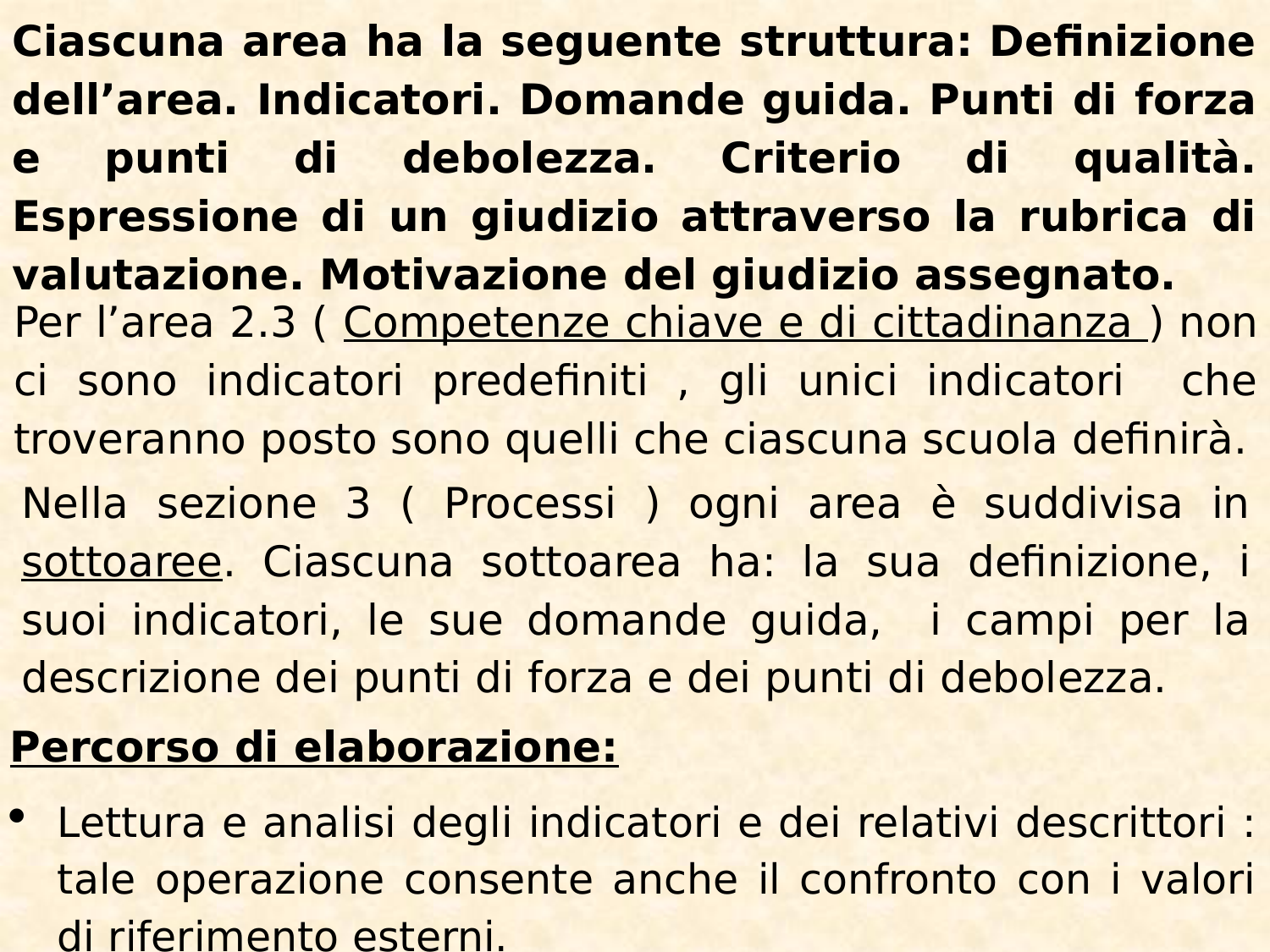

Ciascuna area ha la seguente struttura: Definizione dell’area. Indicatori. Domande guida. Punti di forza e punti di debolezza. Criterio di qualità. Espressione di un giudizio attraverso la rubrica di valutazione. Motivazione del giudizio assegnato.
Per l’area 2.3 ( Competenze chiave e di cittadinanza ) non ci sono indicatori predefiniti , gli unici indicatori  che troveranno posto sono quelli che ciascuna scuola definirà.
Nella sezione 3 ( Processi ) ogni area è suddivisa in sottoaree. Ciascuna sottoarea ha: la sua definizione, i suoi indicatori, le sue domande guida,  i campi per la descrizione dei punti di forza e dei punti di debolezza.
Percorso di elaborazione:
Lettura e analisi degli indicatori e dei relativi descrittori : tale operazione consente anche il confronto con i valori di riferimento esterni.